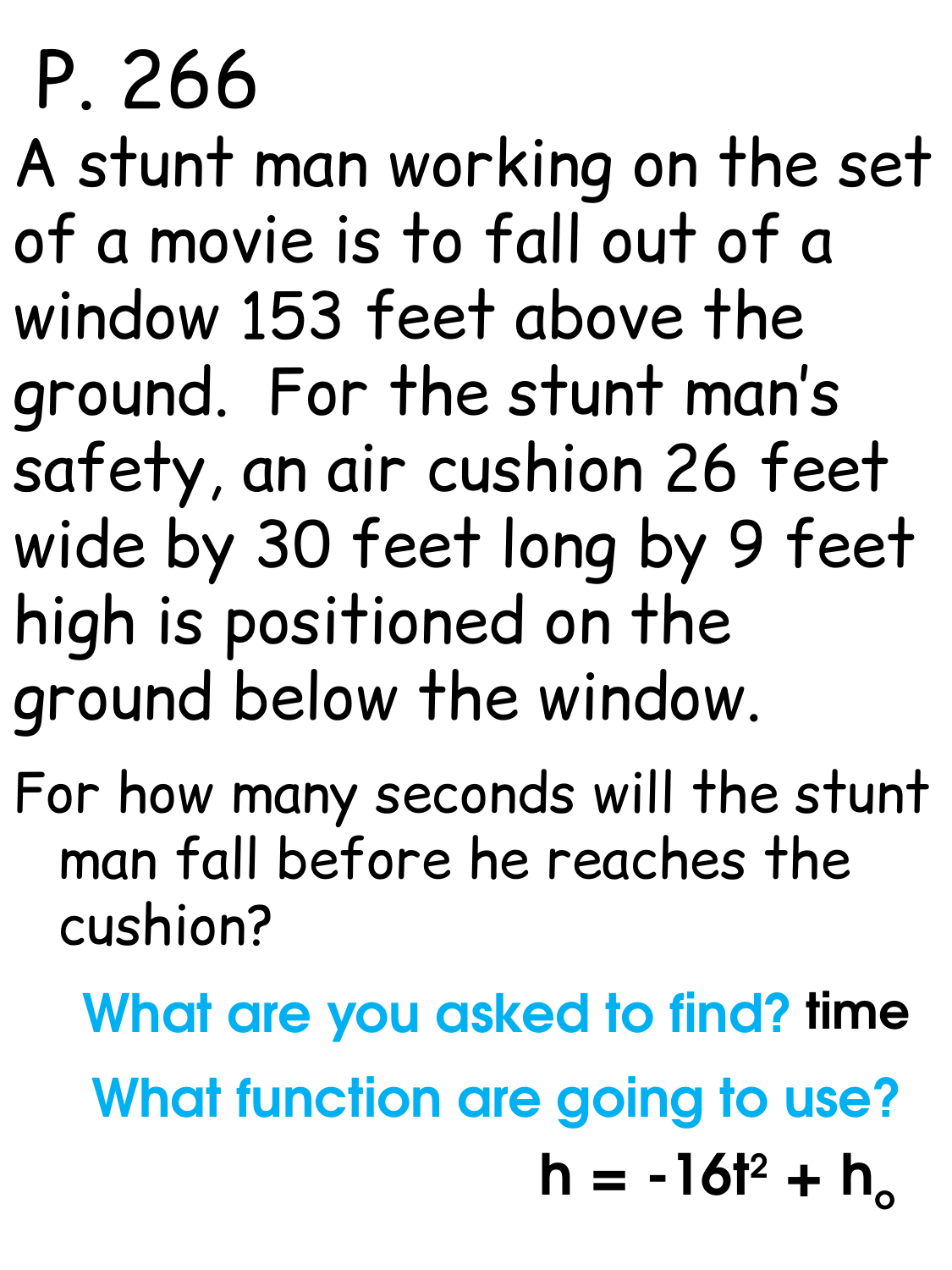

# P. 266 A stunt man working on the set of a movie is to fall out of a window 153 feet above the ground.  For the stunt man’s safety, an air cushion 26 feet wide by 30 feet long by 9 feet high is positioned on the ground below the window.
For how many seconds will the stunt man fall before he reaches the cushion?
What are you asked to find?
time
What function are going to use?
h = -16t2 + ho